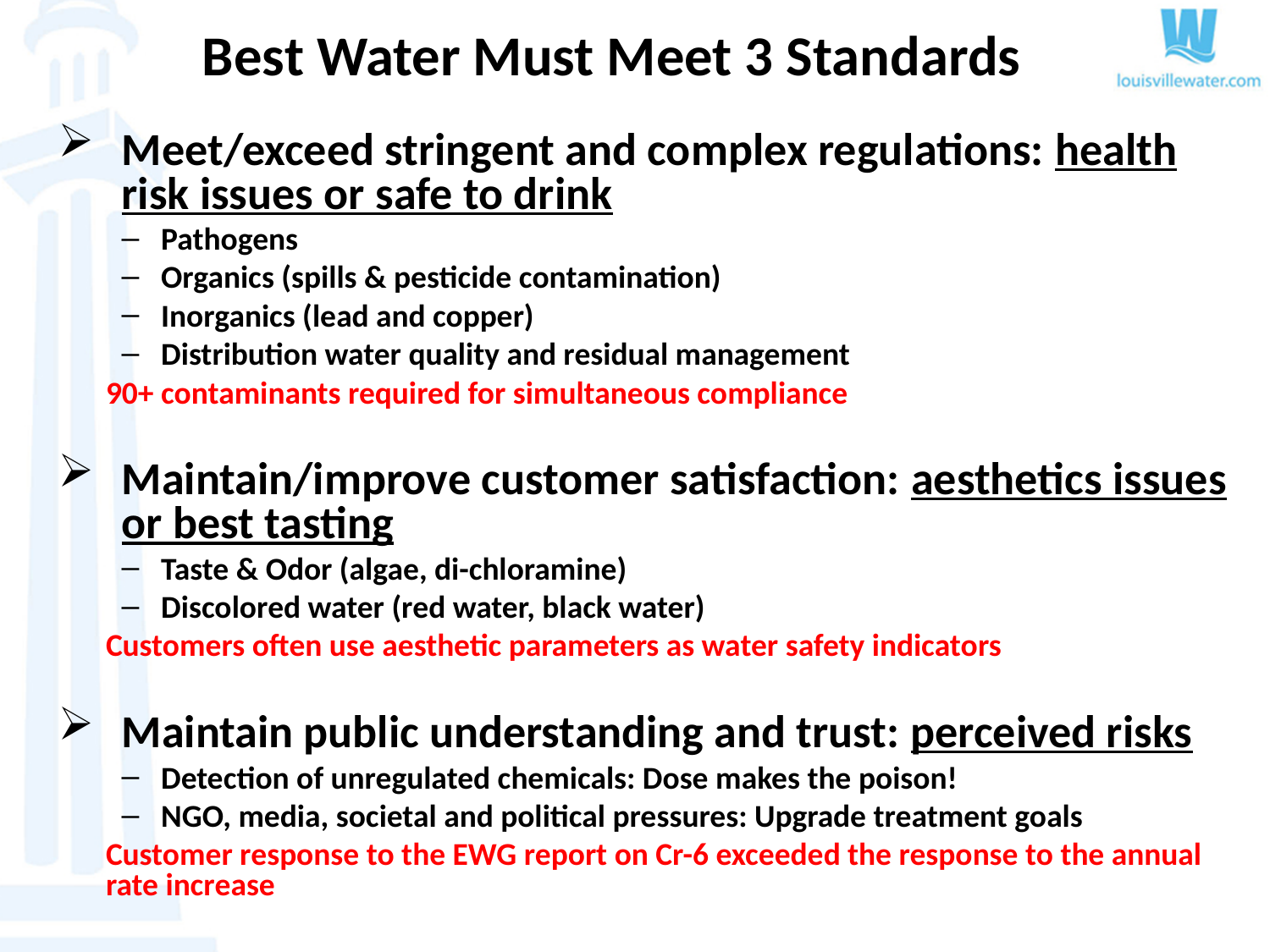

Best Water Must Meet 3 Standards
Meet/exceed stringent and complex regulations: health risk issues or safe to drink
Pathogens
Organics (spills & pesticide contamination)
Inorganics (lead and copper)
Distribution water quality and residual management
	90+ contaminants required for simultaneous compliance

Maintain/improve customer satisfaction: aesthetics issues or best tasting
Taste & Odor (algae, di-chloramine)
Discolored water (red water, black water)
	Customers often use aesthetic parameters as water safety indicators

Maintain public understanding and trust: perceived risks
Detection of unregulated chemicals: Dose makes the poison!
NGO, media, societal and political pressures: Upgrade treatment goals
	Customer response to the EWG report on Cr-6 exceeded the response to the annual rate increase